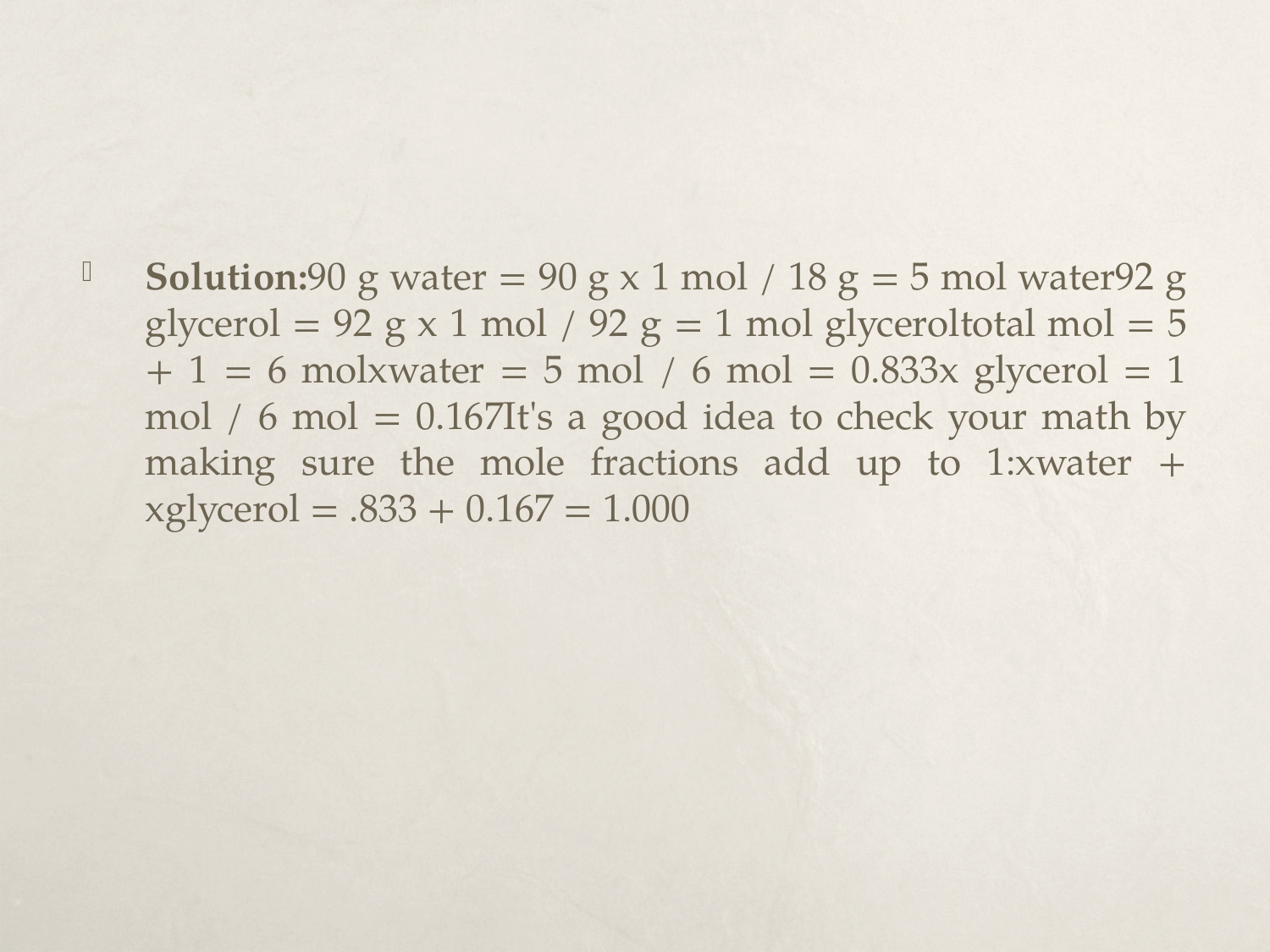

#
Solution: 90 g water = 90 g x 1 mol / 18 g = 5 mol water 92 g glycerol = 92 g x 1 mol / 92 g = 1 mol glycerol total mol = 5 + 1 = 6 mol xwater = 5 mol / 6 mol = 0.833 x glycerol = 1 mol / 6 mol = 0.167 It's a good idea to check your math by making sure the mole fractions add up to 1: xwater + xglycerol = .833 + 0.167 = 1.000